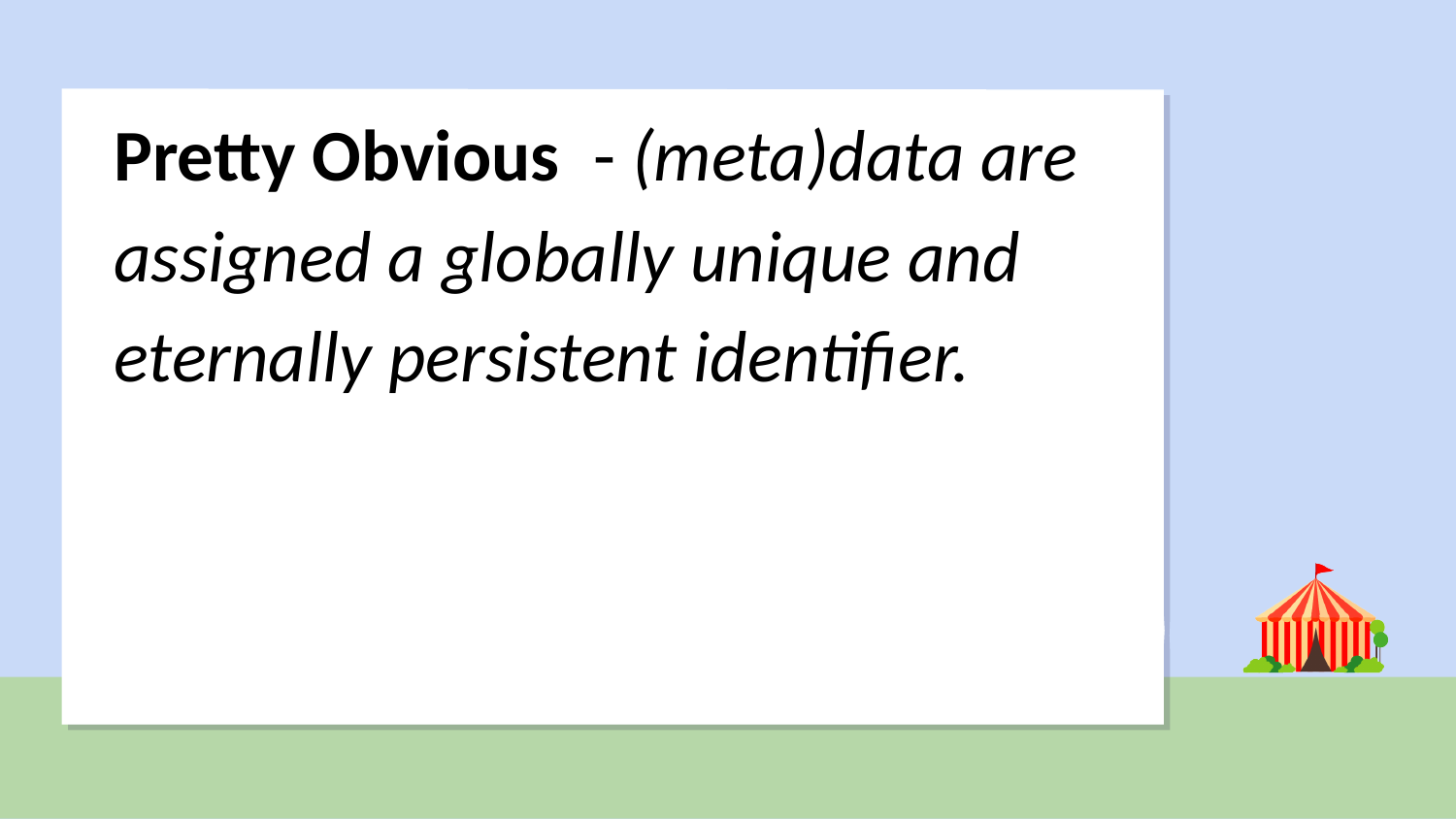

Pretty Obvious  - (meta)data are assigned a globally unique and eternally persistent identifier.